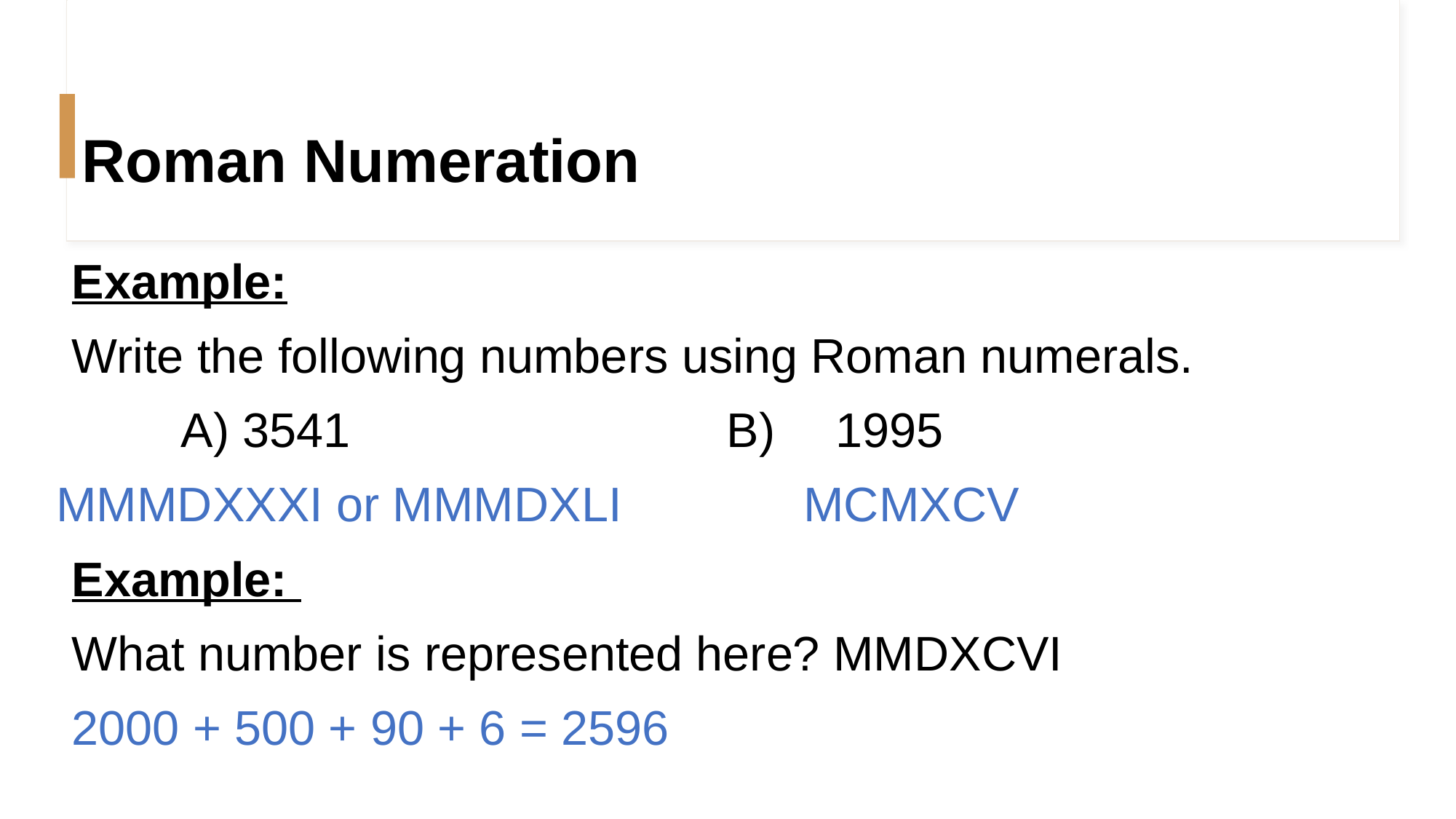

# Roman Numeration
Example:
Write the following numbers using Roman numerals.
	A) 3541				B)	1995

Example:
What number is represented here? MMDXCVI
2000 + 500 + 90 + 6 = 2596

MCMXCV
MMMDXXXI or MMMDXLI